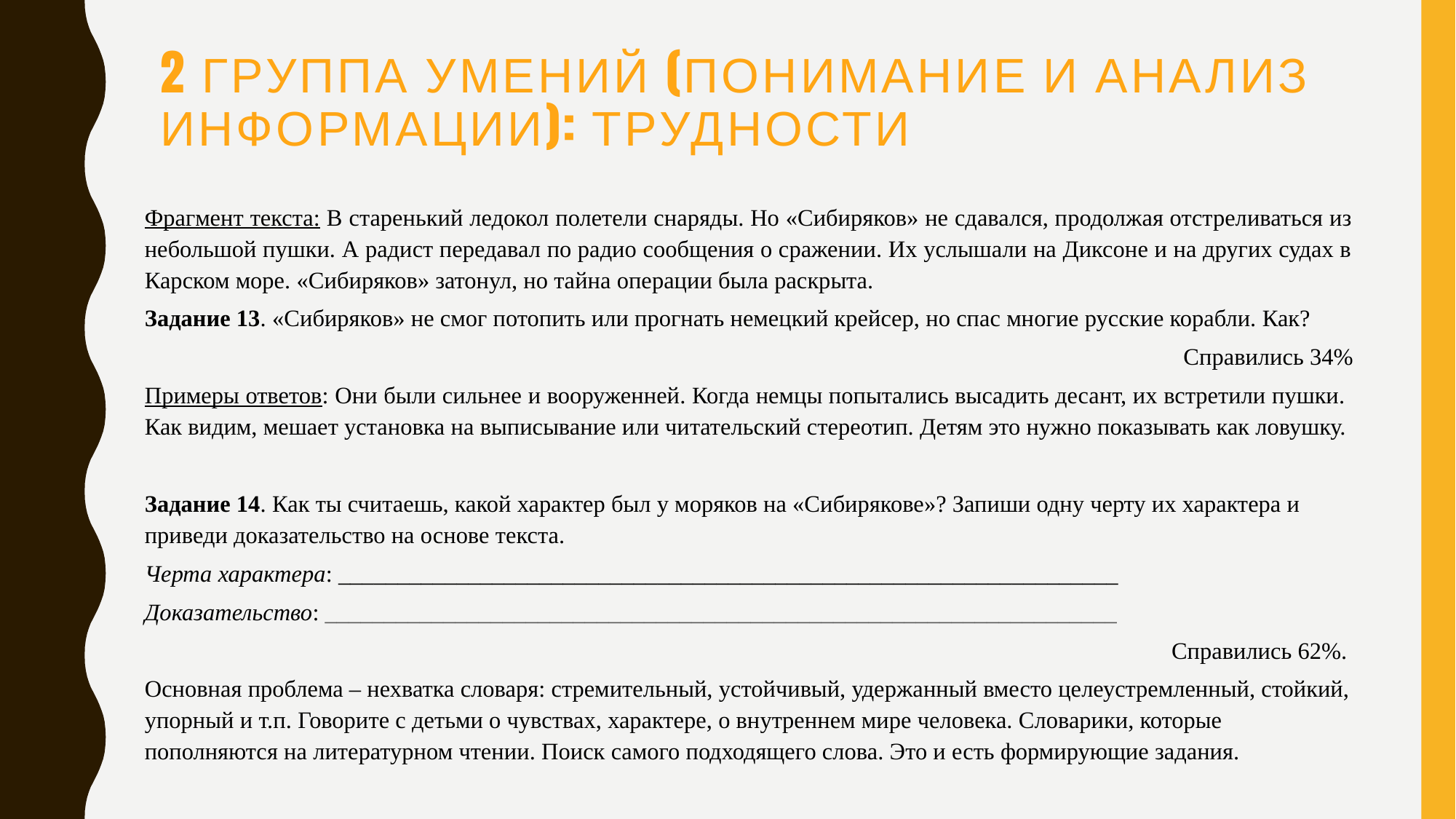

# 2 группа умений (понимание и анализ информации): ТРУДНОСТИ
Фрагмент текста: В старенький ледокол полетели снаряды. Но «Сибиряков» не сдавался, продолжая отстреливаться из небольшой пушки. А радист передавал по радио сообщения о сражении. Их услышали на Диксоне и на других судах в Карском море. «Сибиряков» затонул, но тайна операции была раскрыта.
Задание 13. «Сибиряков» не смог потопить или прогнать немецкий крейсер, но спас многие русские корабли. Как?
Справились 34%
Примеры ответов: Они были сильнее и вооруженней. Когда немцы попытались высадить десант, их встретили пушки.  Как видим, мешает установка на выписывание или читательский стереотип. Детям это нужно показывать как ловушку.

Задание 14. Как ты считаешь, какой характер был у моряков на «Сибирякове»? Запиши одну черту их характера и приведи доказательство на основе текста.
Черта характера: __________________________________________________________________
Доказательство: ___________________________________________________________________
Справились 62%.
Основная проблема – нехватка словаря: стремительный, устойчивый, удержанный вместо целеустремленный, стойкий, упорный и т.п. Говорите с детьми о чувствах, характере, о внутреннем мире человека. Словарики, которые пополняются на литературном чтении. Поиск самого подходящего слова. Это и есть формирующие задания.